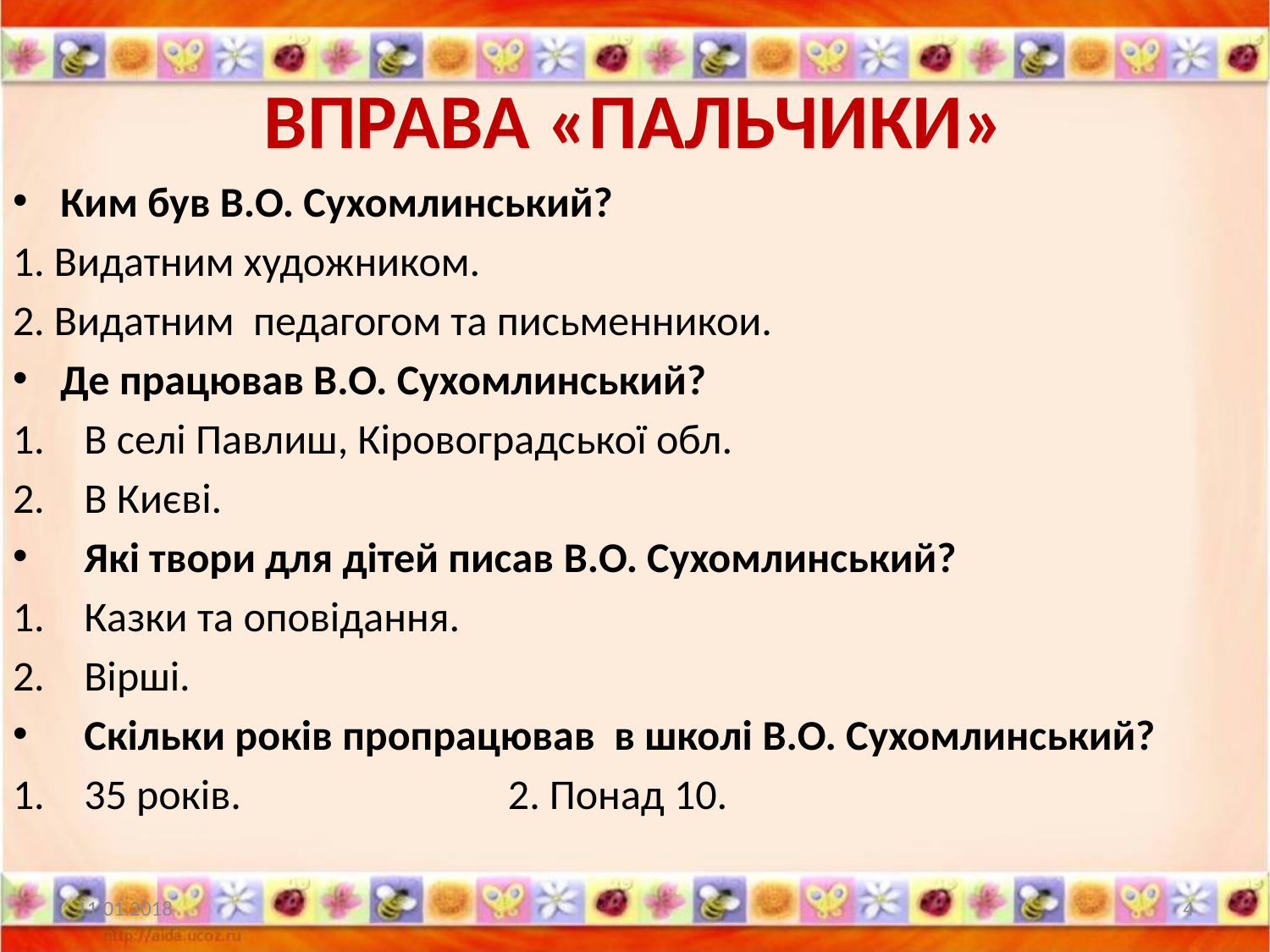

# ВПРАВА «ПАЛЬЧИКИ»
Ким був В.О. Сухомлинський?
1. Видатним художником.
2. Видатним  педагогом та письменникои.
Де працював В.О. Сухомлинський?
В селі Павлиш, Кіровоградської обл.
В Києві.
Які твори для дітей писав В.О. Сухомлинський?
Казки та оповідання.
Вірші.
Скільки років пропрацював  в школі В.О. Сухомлинський?
35 років.                            2. Понад 10.
11.01.2018
4